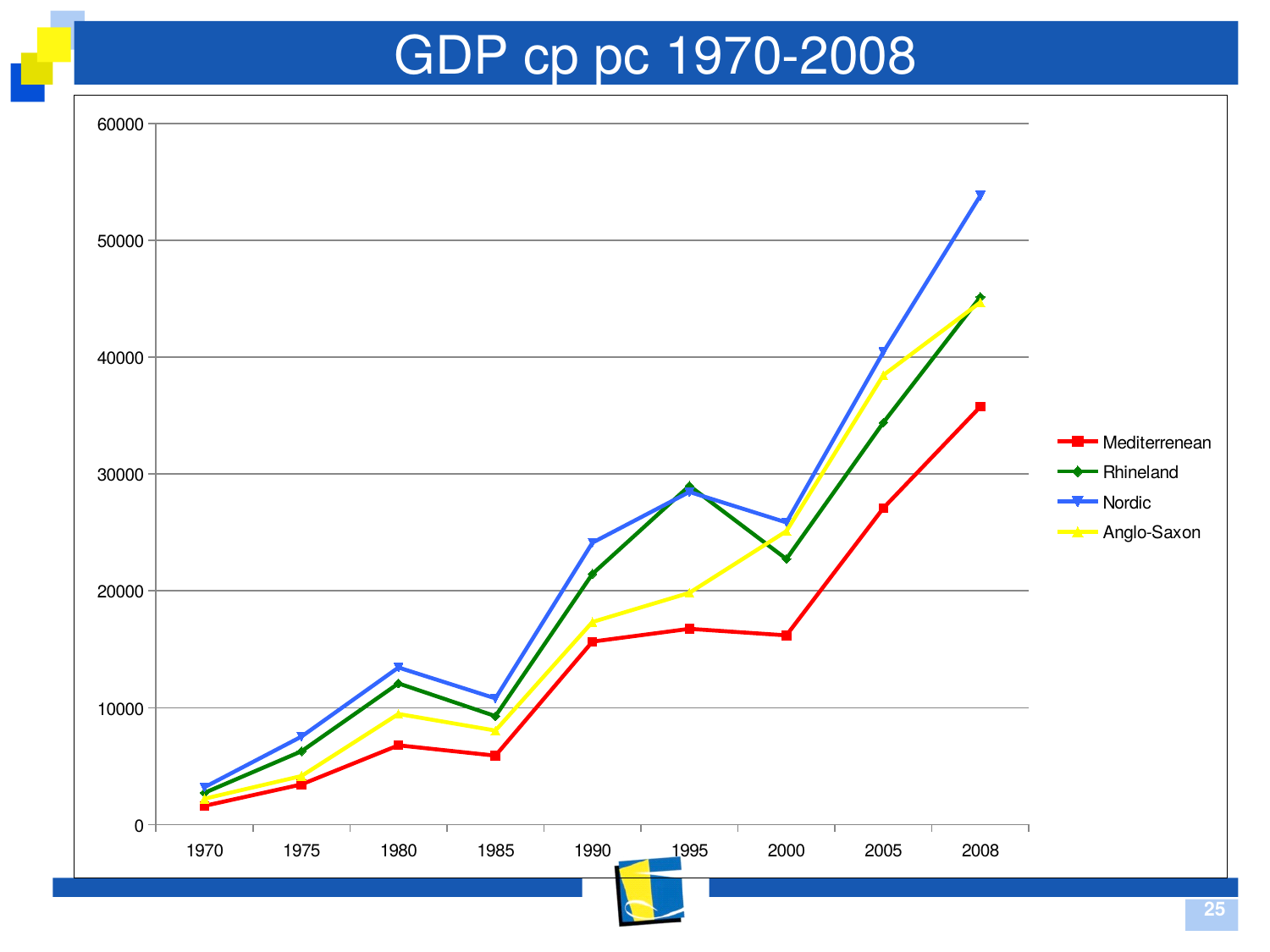

# GDP cp pc 1970-2008

### Chart

| Category | Mediterrenean | Rhineland | Nordic | Anglo-Saxon |
|---|---|---|---|---|
| 1970.0 | 1596.788935932763 | 2711.055842367335 | 3191.46123000369 | 2207.35370673169 |
| 1975.0 | 3431.508702273713 | 6267.852151549478 | 7524.782995355161 | 4148.029163467586 |
| 1980.0 | 6778.773202643567 | 12077.37662124084 | 13437.78441413527 | 9462.18436685125 |
| 1985.0 | 5893.328849977614 | 9278.291211707914 | 10793.98240972488 | 8042.659828963498 |
| 1990.0 | 15652.24784236912 | 21445.92055729299 | 24119.24127105457 | 17334.0123150575 |
| 1995.0 | 16746.04686664698 | 28987.67128028537 | 28457.40337680396 | 19825.21072812772 |
| 2000.0 | 16185.74993337919 | 22720.98755566625 | 25849.9037002798 | 25102.03862169915 |
| 2005.0 | 27081.81674644419 | 34400.11140607397 | 40437.55551799076 | 38458.26687165241 |
| 2008.0 | 35759.93139829763 | 45147.88968285163 | 53828.0622051478 | 44687.95665785195 |
25